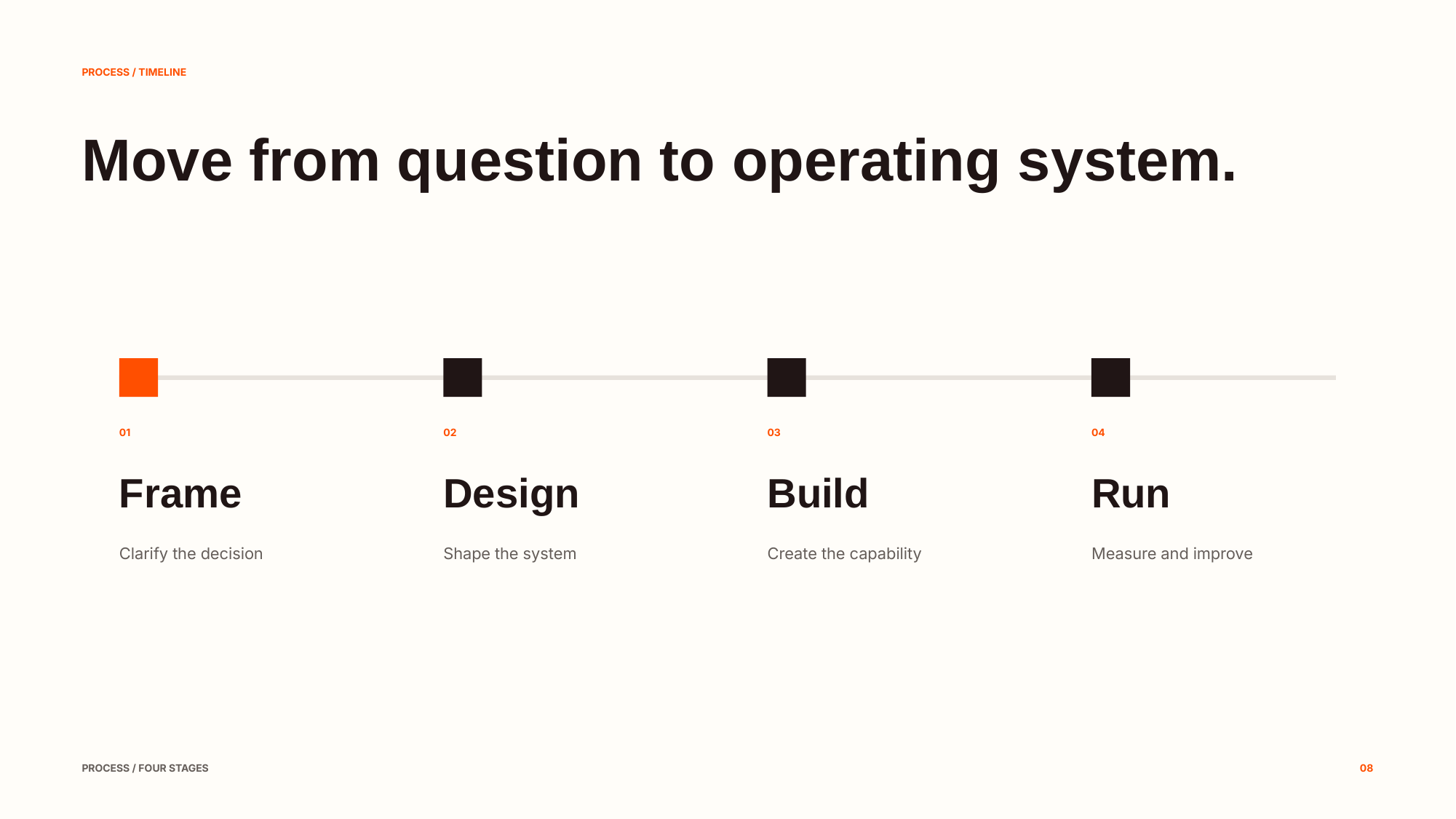

PROCESS / TIMELINE
Move from question to operating system.

01
02
03
04
Frame
Design
Build
Run
Clarify the decision
Shape the system
Create the capability
Measure and improve
PROCESS / FOUR STAGES
08